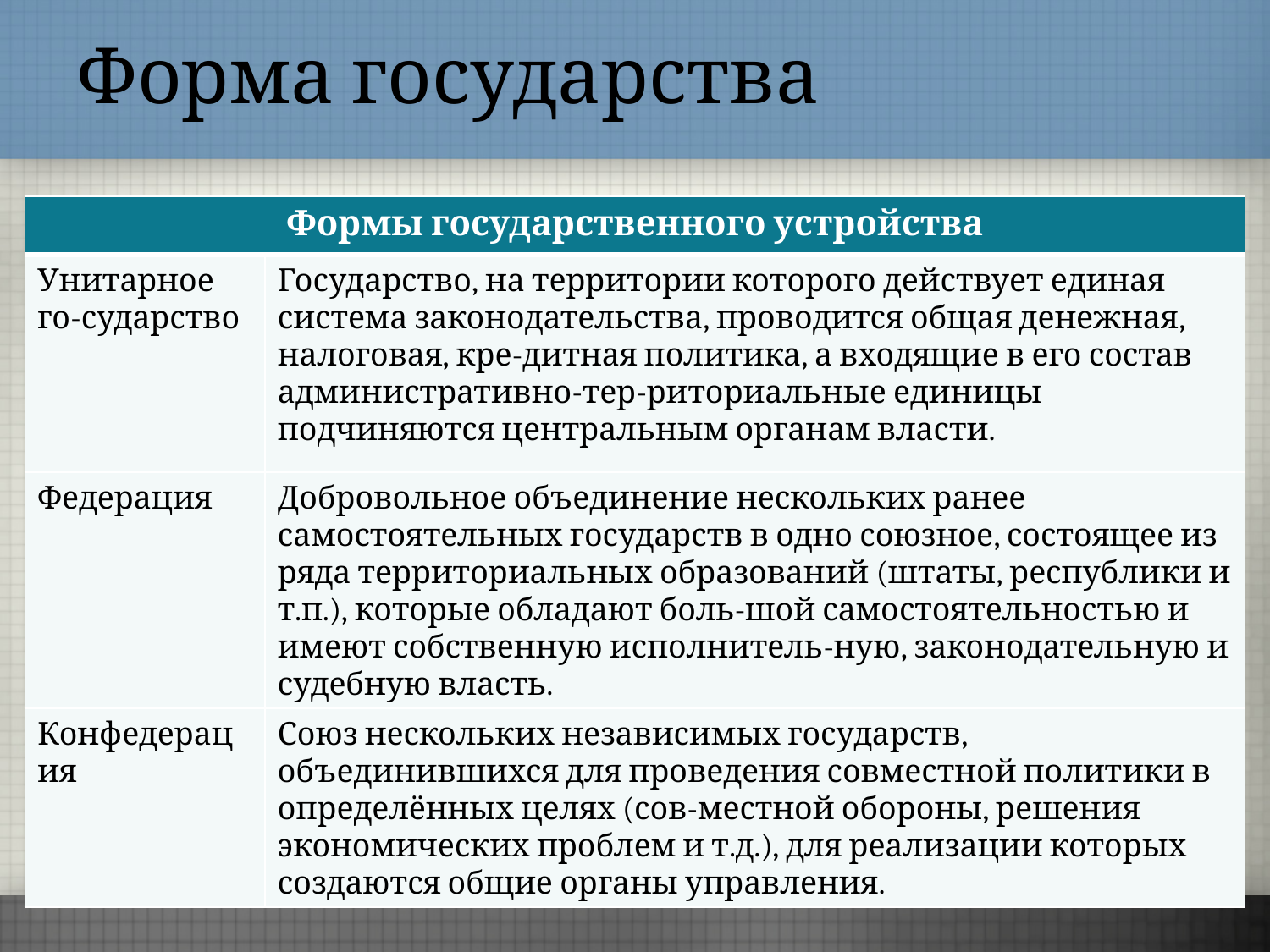

# Форма государства
| Формы государственного устройства |  |
| --- | --- |
| Унитарное го-сударство | Государство, на территории которого действует единая система законодательства, проводится общая денежная, налоговая, кре-дитная политика, а входящие в его состав административно-тер-риториальные единицы подчиняются центральным органам власти. |
| Федерация | Добровольное объединение нескольких ранее самостоятельных государств в одно союзное, состоящее из ряда территориальных образований (штаты, республики и т.п.), которые обладают боль-шой самостоятельностью и имеют собственную исполнитель-ную, законодательную и судебную власть. |
| Конфедерация | Союз нескольких независимых государств, объединившихся для проведения совместной политики в определённых целях (сов-местной обороны, решения экономических проблем и т.д.), для реализации которых создаются общие органы управления. |